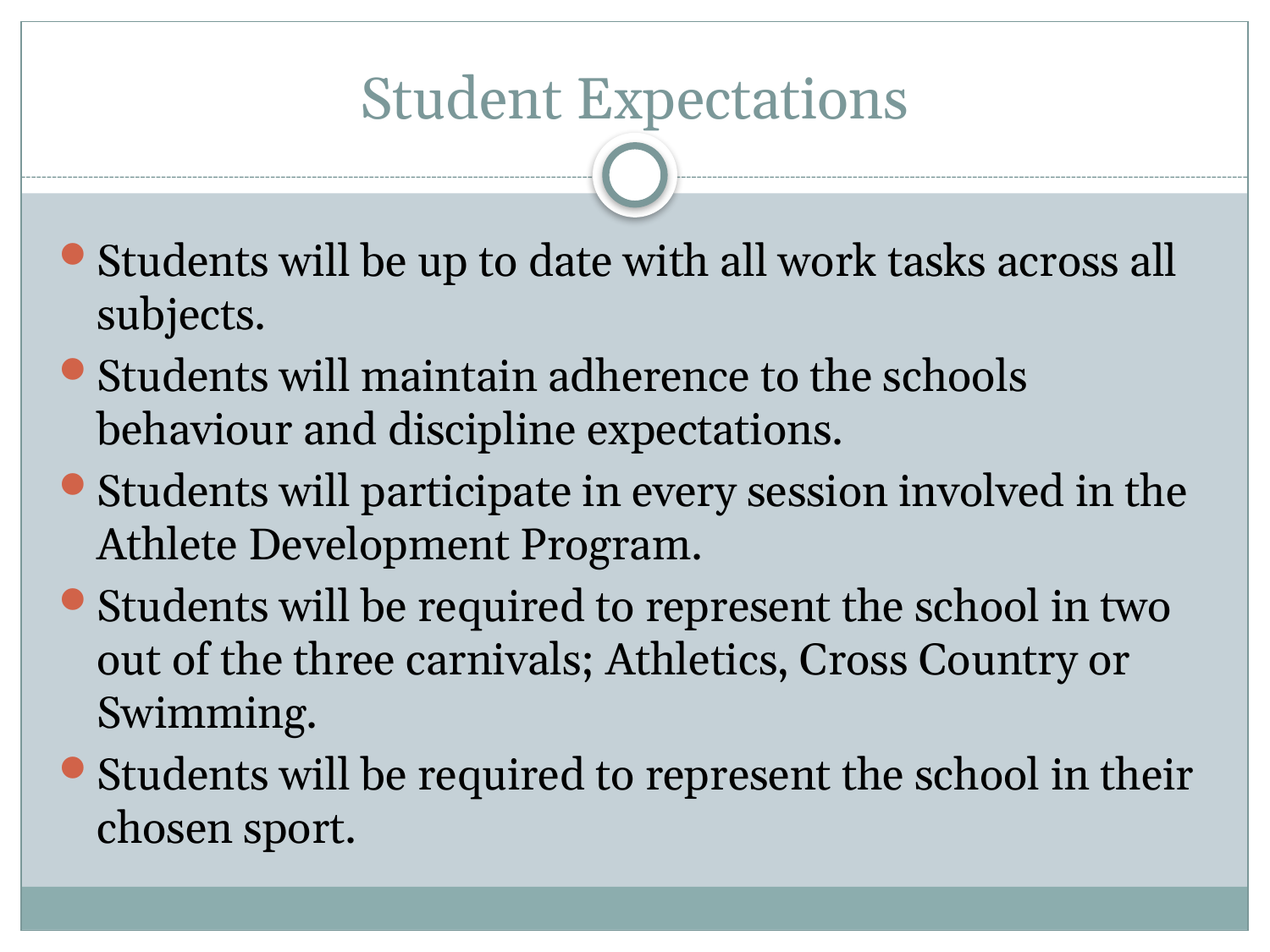

# Student Expectations
Students will be up to date with all work tasks across all subjects.
Students will maintain adherence to the schools behaviour and discipline expectations.
Students will participate in every session involved in the Athlete Development Program.
Students will be required to represent the school in two out of the three carnivals; Athletics, Cross Country or Swimming.
Students will be required to represent the school in their chosen sport.